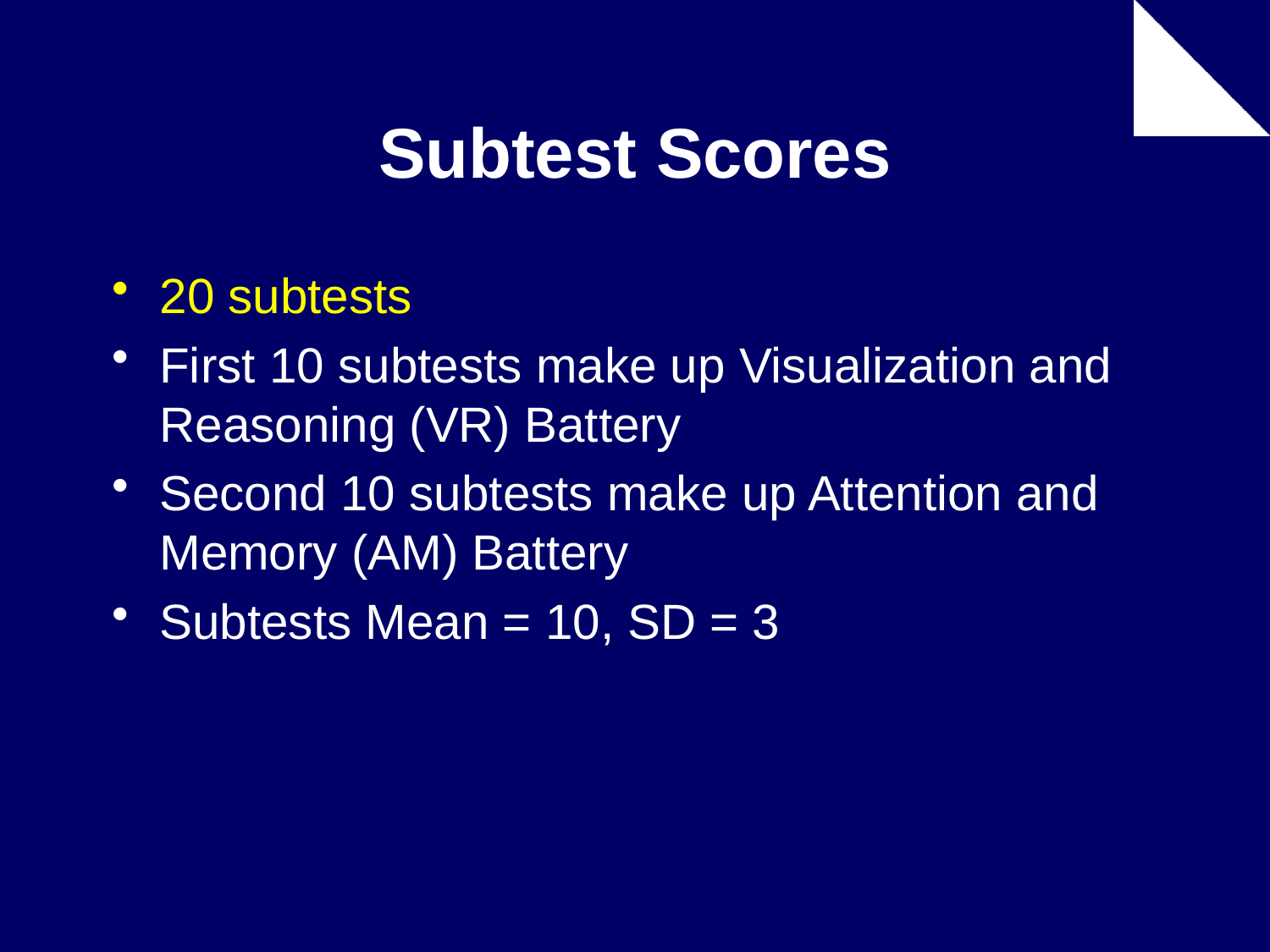

# Subtest Scores
20 subtests
First 10 subtests make up Visualization and Reasoning (VR) Battery
Second 10 subtests make up Attention and Memory (AM) Battery
Subtests Mean = 10, SD = 3